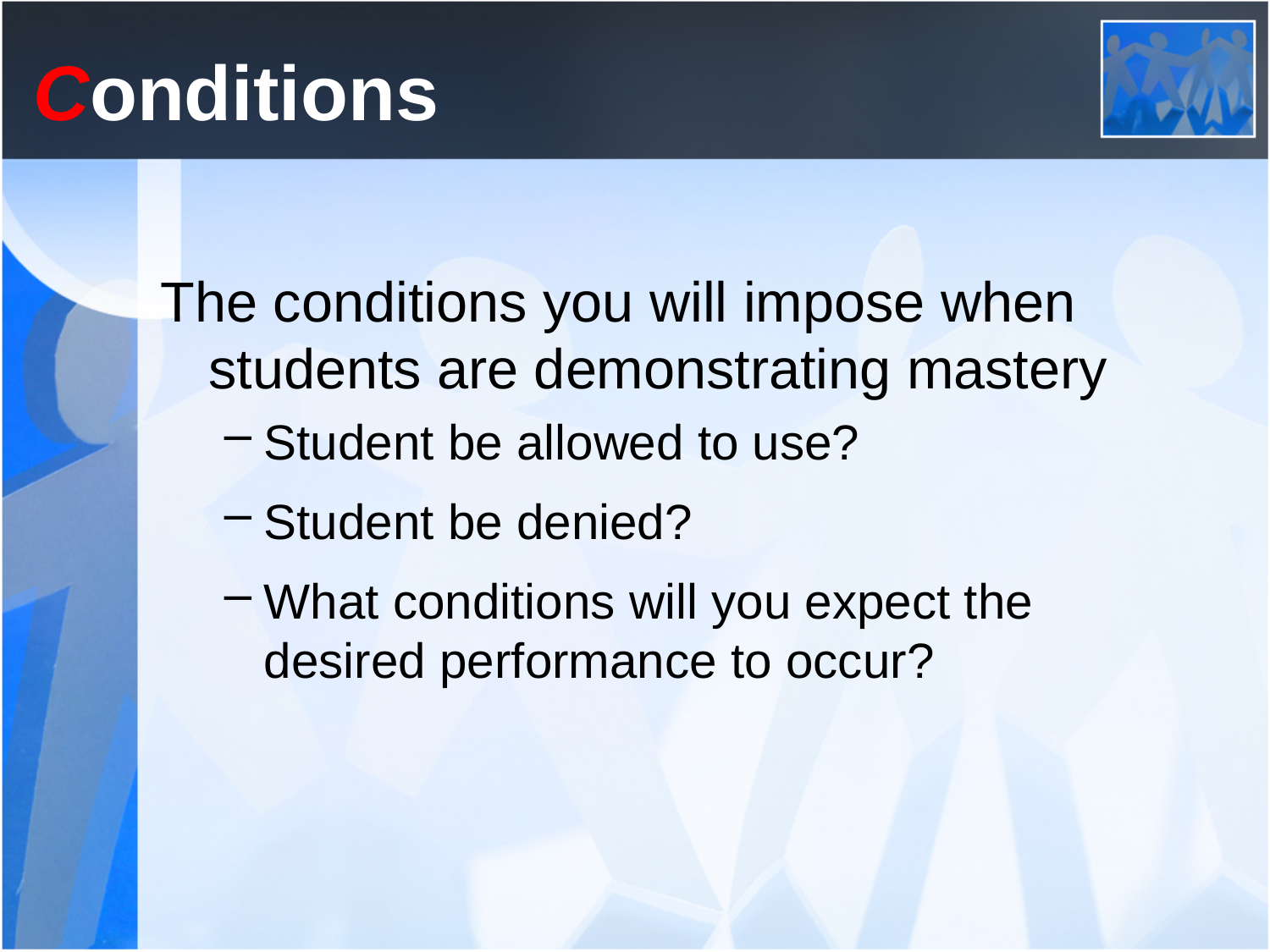

# Conditions

The conditions you will impose when students are demonstrating mastery
Student be allowed to use?
Student be denied?
What conditions will you expect the desired performance to occur?